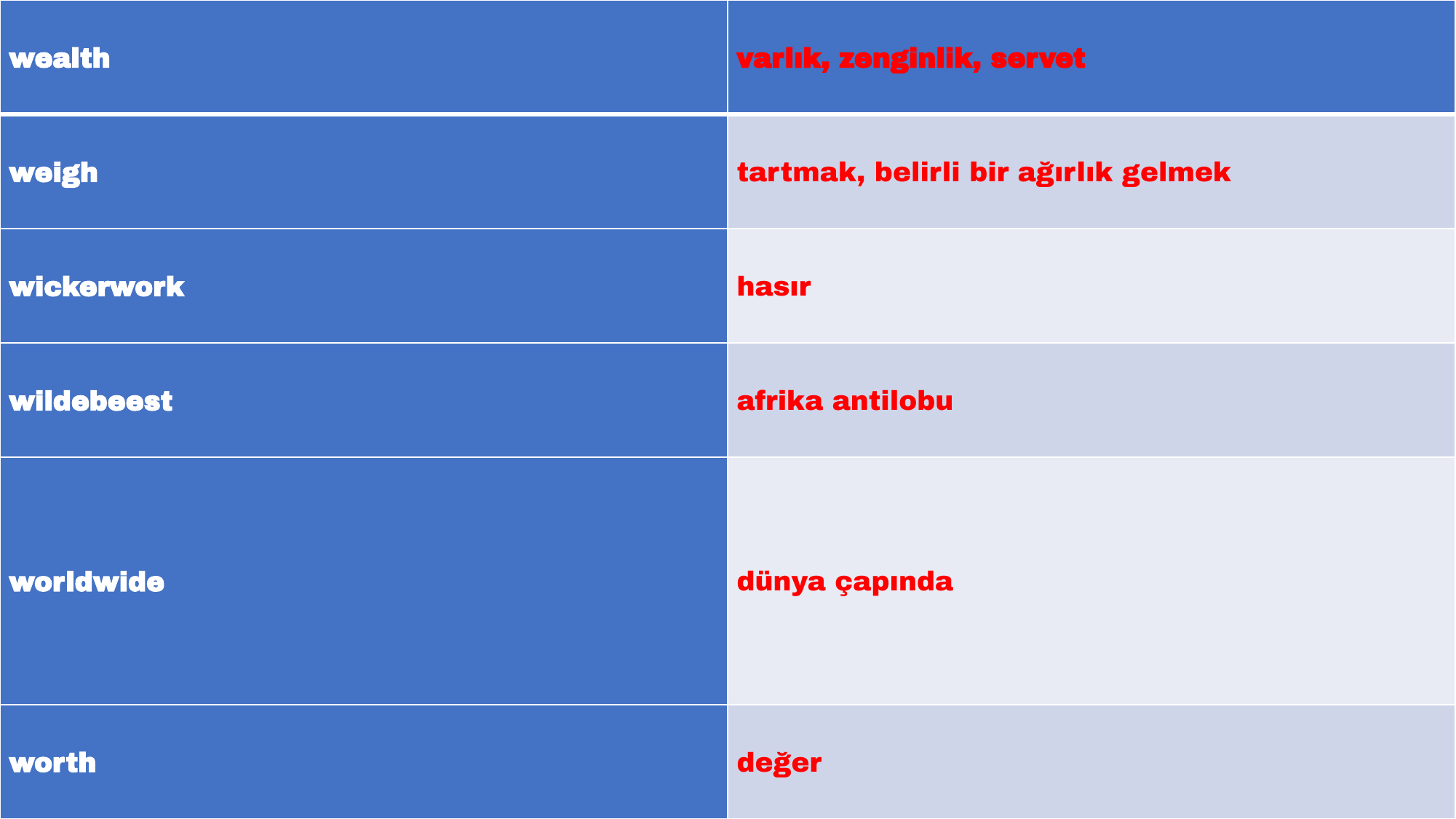

| wealth | varlık, zenginlik, servet |
| --- | --- |
| weigh | tartmak, belirli bir ağırlık gelmek |
| wickerwork | hasır |
| wildebeest | afrika antilobu |
| worldwide | dünya çapında |
| worth | değer |